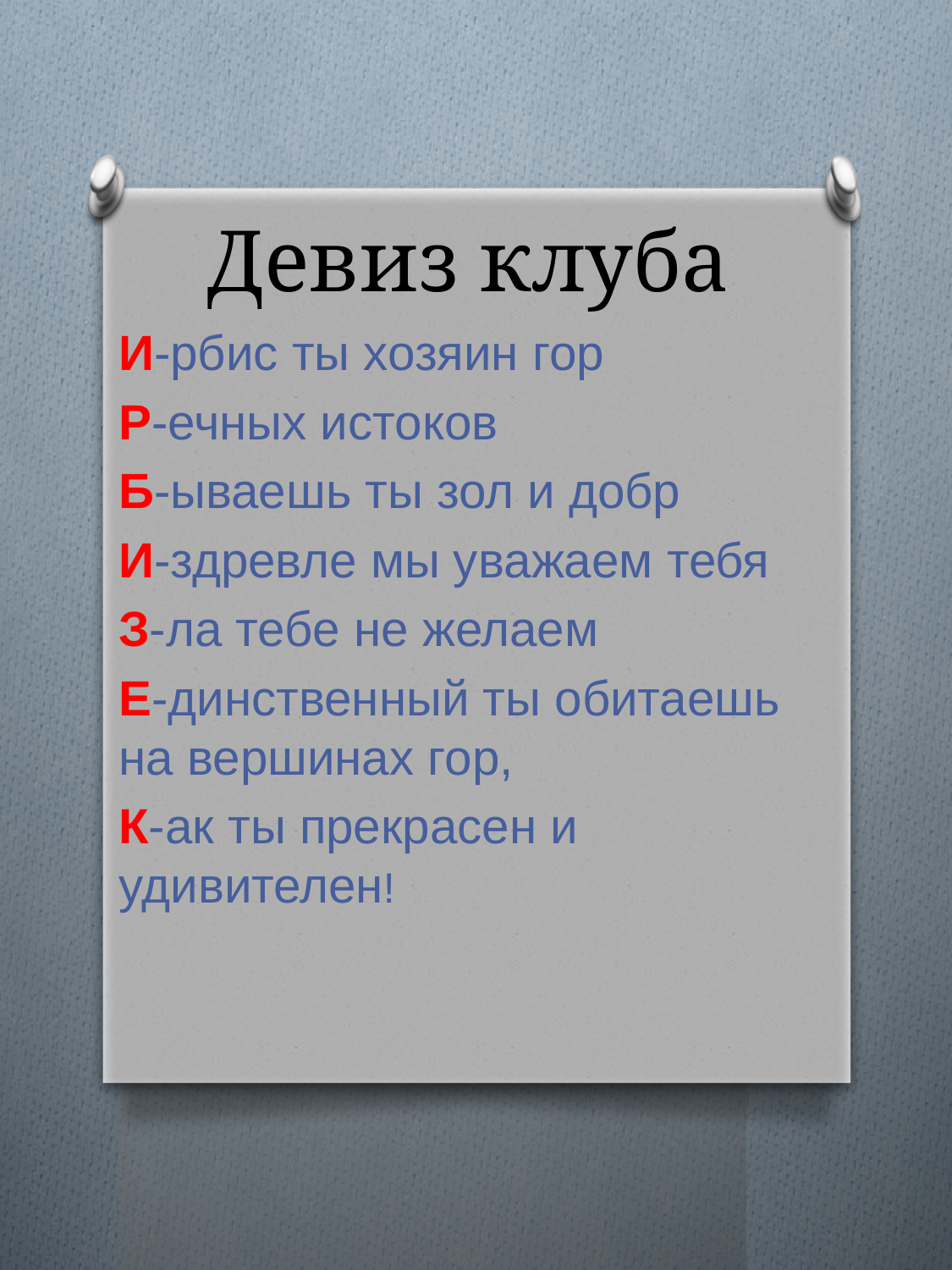

# Девиз клуба
И-рбис ты хозяин гор
Р-ечных истоков
Б-ываешь ты зол и добр
И-здревле мы уважаем тебя
З-ла тебе не желаем
Е-динственный ты обитаешь на вершинах гор,
К-ак ты прекрасен и удивителен!